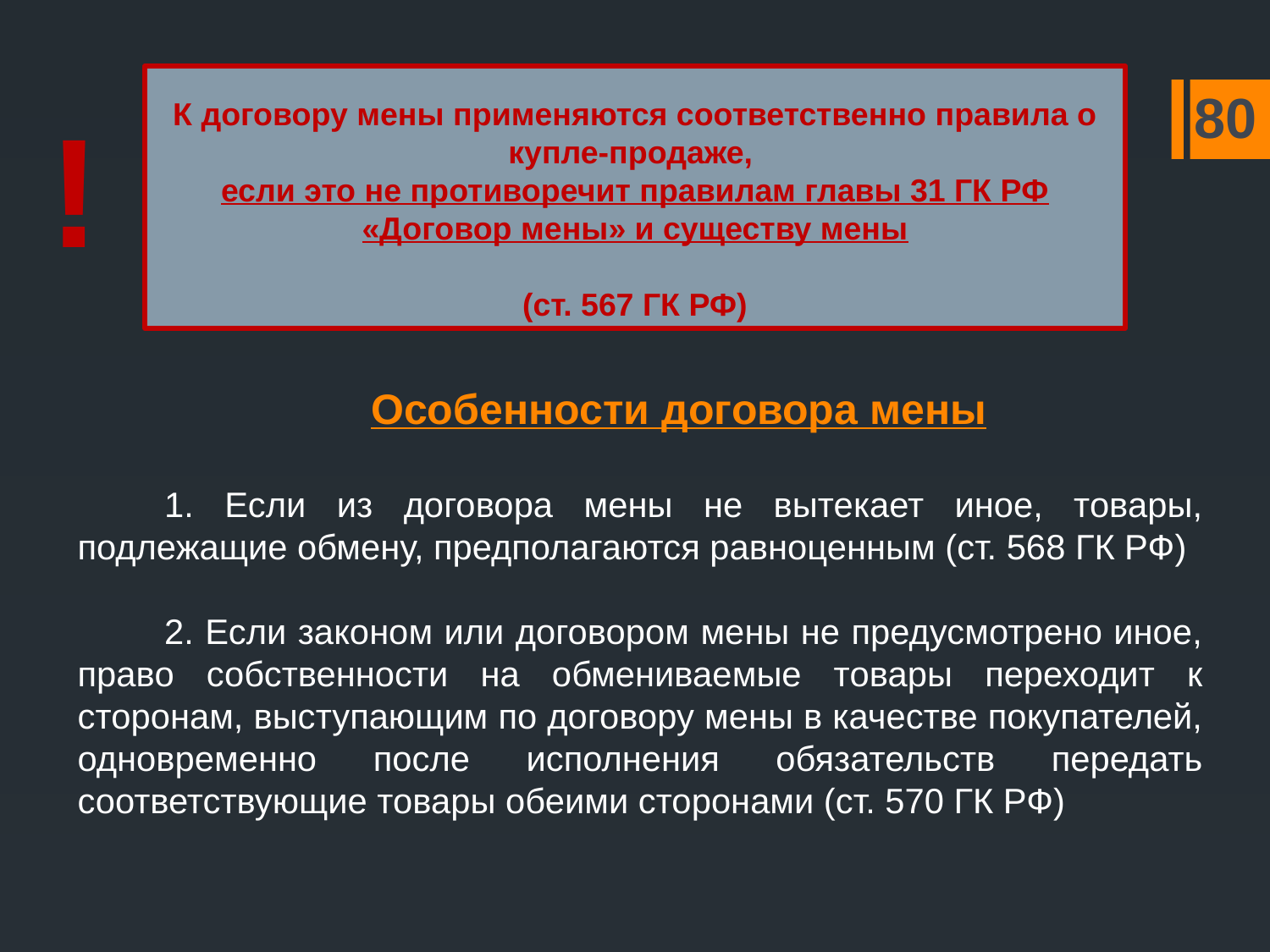

К договору мены применяются соответственно правила о купле-продаже,
если это не противоречит правилам главы 31 ГК РФ «Договор мены» и существу мены

(ст. 567 ГК РФ)
80
!
Особенности договора мены
1. Если из договора мены не вытекает иное, товары, подлежащие обмену, предполагаются равноценным (ст. 568 ГК РФ)

2. Если законом или договором мены не предусмотрено иное, право собственности на обмениваемые товары переходит к сторонам, выступающим по договору мены в качестве покупателей, одновременно после исполнения обязательств передать соответствующие товары обеими сторонами (ст. 570 ГК РФ)